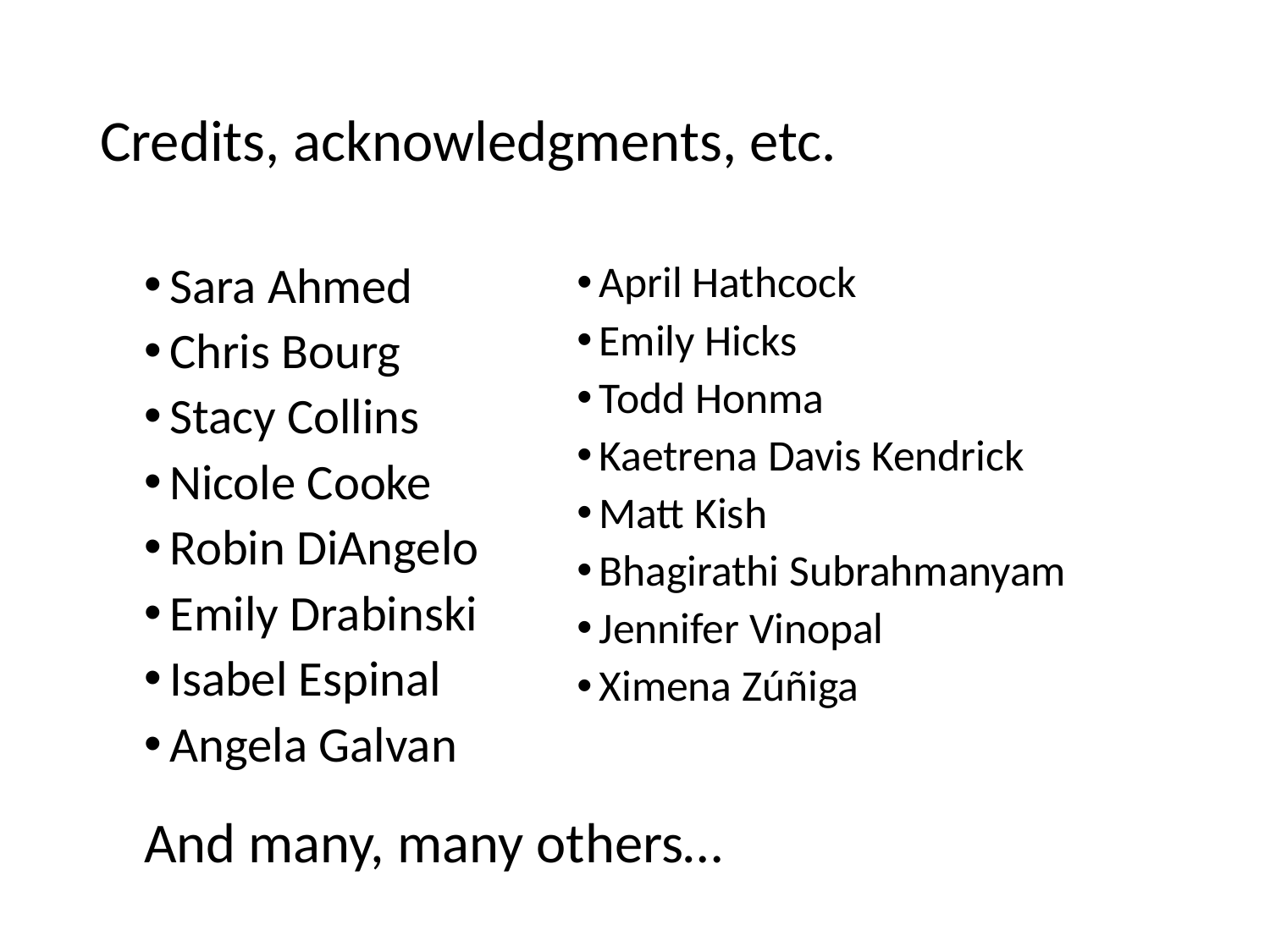

# Credits, acknowledgments, etc.
Sara Ahmed
Chris Bourg
Stacy Collins
Nicole Cooke
Robin DiAngelo
Emily Drabinski
Isabel Espinal
Angela Galvan

April Hathcock
Emily Hicks
Todd Honma
Kaetrena Davis Kendrick
Matt Kish
Bhagirathi Subrahmanyam
Jennifer Vinopal
Ximena Zúñiga

And many, many others…